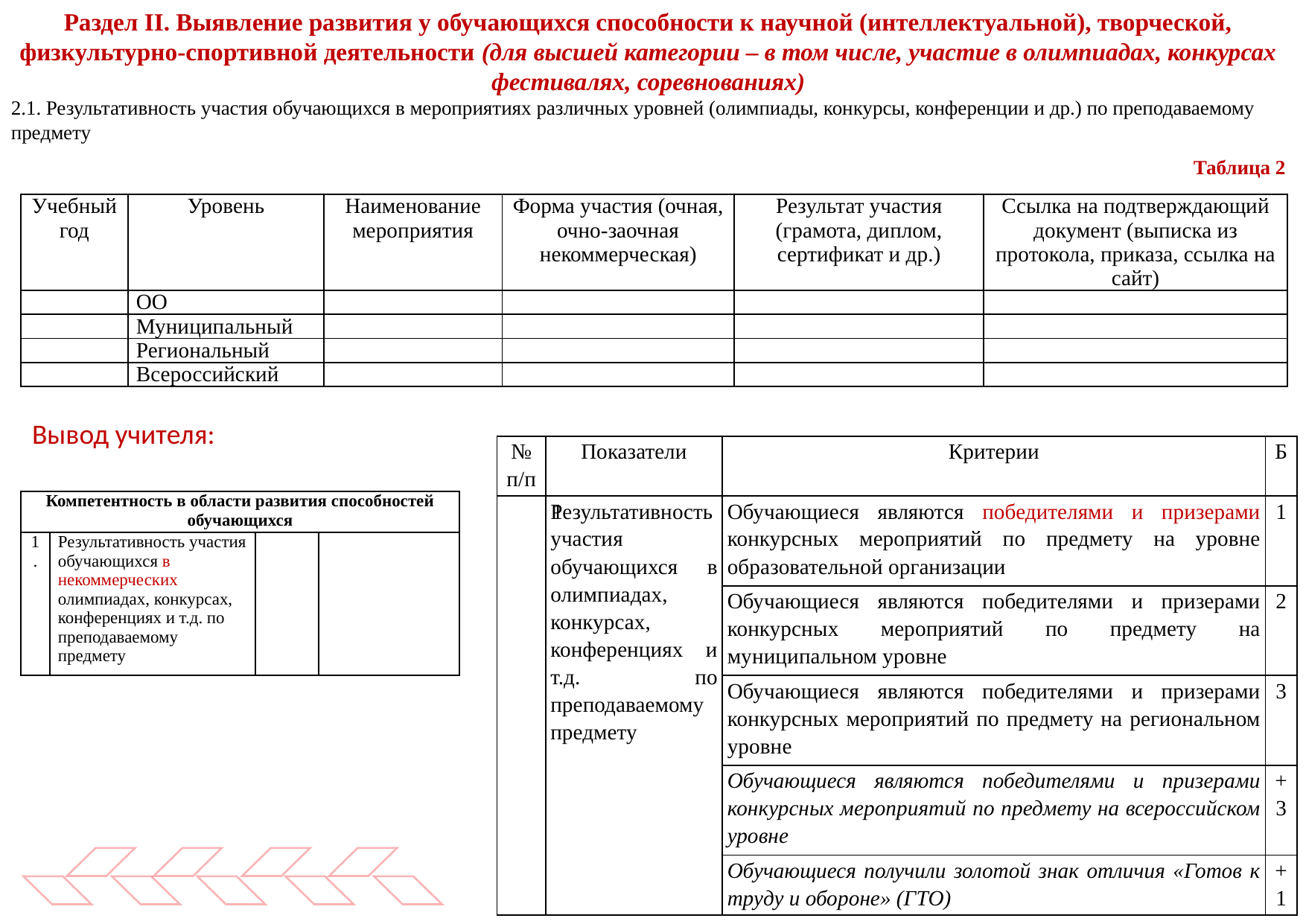

Раздел II. Выявление развития у обучающихся способности к научной (интеллектуальной), творческой, физкультурно-спортивной деятельности (для высшей категории – в том числе, участие в олимпиадах, конкурсах фестивалях, соревнованиях)
2.1. Результативность участия обучающихся в мероприятиях различных уровней (олимпиады, конкурсы, конференции и др.) по преподаваемому предмету
Таблица 2
| Учебный год | Уровень | Наименование мероприятия | Форма участия (очная, очно-заочная некоммерческая) | Результат участия (грамота, диплом, сертификат и др.) | Ссылка на подтверждающий документ (выписка из протокола, приказа, ссылка на сайт) |
| --- | --- | --- | --- | --- | --- |
|  | ОО |  |  |  |  |
|  | Муниципальный |  |  |  |  |
|  | Региональный |  |  |  |  |
|  | Всероссийский |  |  |  |  |
Вывод учителя:
| № п/п | Показатели | Критерии | Б |
| --- | --- | --- | --- |
| 1 | Результативность участия обучающихся в олимпиадах, конкурсах, конференциях и т.д. по преподаваемому предмету | Обучающиеся являются победителями и призерами конкурсных мероприятий по предмету на уровне образовательной организации | 1 |
|  |  | Обучающиеся являются победителями и призерами конкурсных мероприятий по предмету на муниципальном уровне | 2 |
|  |  | Обучающиеся являются победителями и призерами конкурсных мероприятий по предмету на региональном уровне | 3 |
|  |  | Обучающиеся являются победителями и призерами конкурсных мероприятий по предмету на всероссийском уровне | +3 |
|  |  | Обучающиеся получили золотой знак отличия «Готов к труду и обороне» (ГТО) | +1 |
| Компетентность в области развития способностей обучающихся |  |  |  |
| --- | --- | --- | --- |
| 1. | Результативность участия обучающихся в некоммерческих олимпиадах, конкурсах, конференциях и т.д. по преподаваемому предмету |  |  |